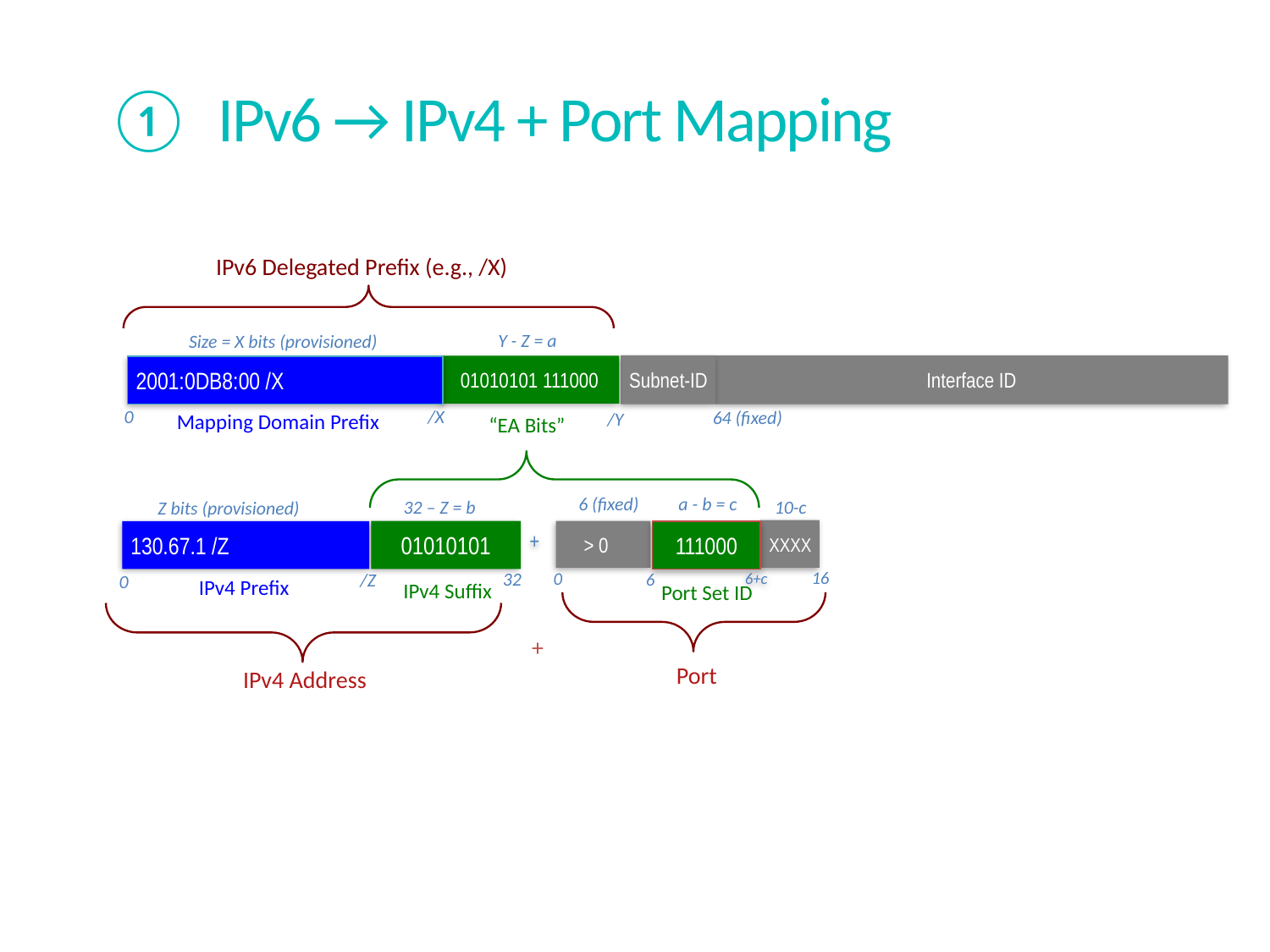

IPv6 → IPv4 + Port Mapping
IPv6 Delegated Prefix (e.g., /X)
Y - Z = a
01010101 111000
/Y
  “EA Bits”
Size = X bits (provisioned)
2001:0DB8:00 /X
0
/X
Mapping Domain Prefix
Subnet-ID
Interface ID
 64 (fixed)

a - b = c
32 – Z = b
01010101
111000
+
32
IPv4 Suffix
Port Set ID
6 (fixed)
10-c
XXXX
    > 0
6+c
16
0
6

Z bits (provisioned)
130.67.1 /Z
/Z
0
IPv4 Prefix
+
Port
IPv4 Address